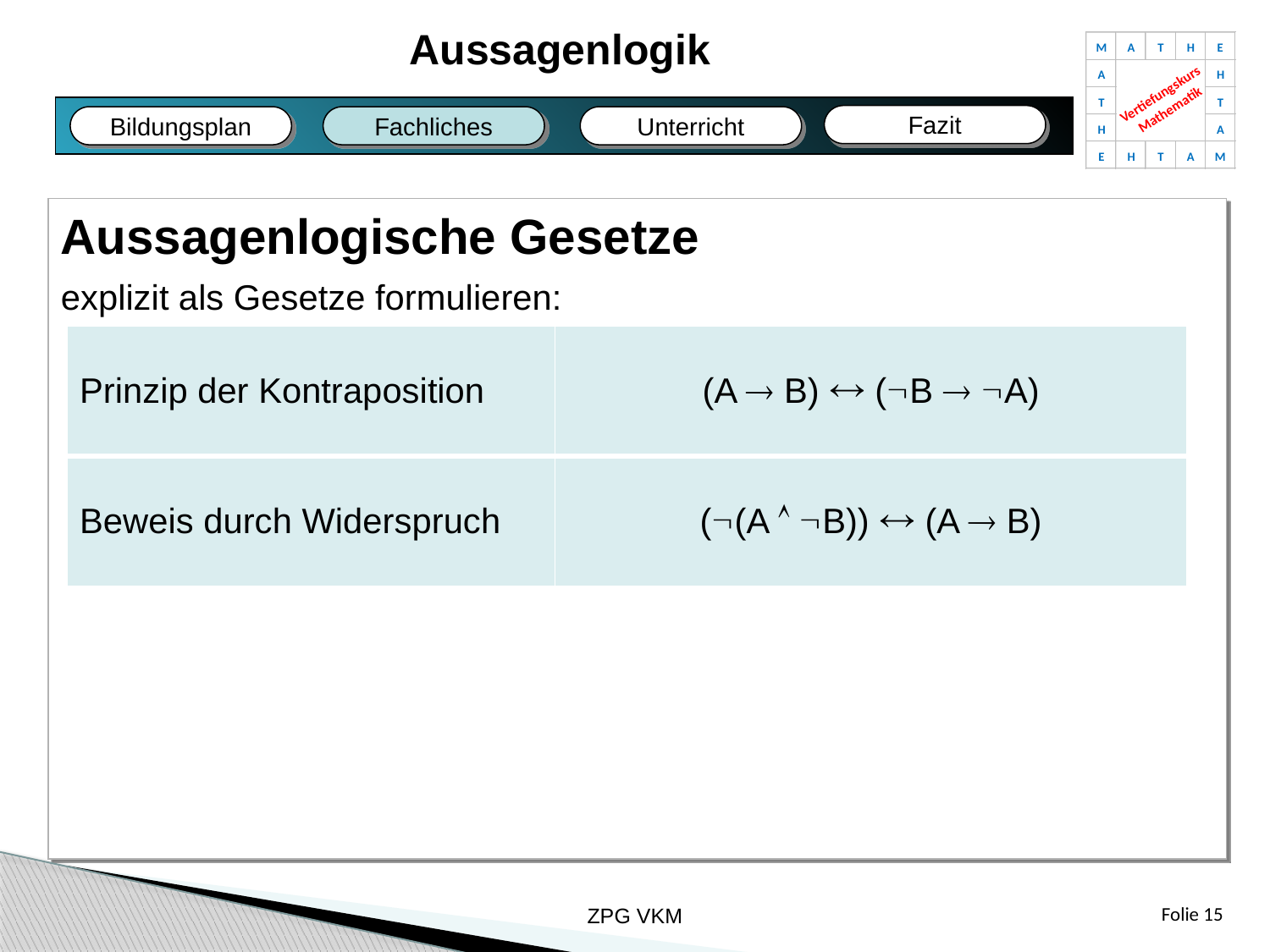

Aussagenlogik

M
A
T
H
E

A
H
Vertiefungskurs
Mathematik

T
T

H
A

E
H
T
A
M

Fazit
Fachliches
Bildungsplan
Unterricht
Fazit
Bildungsplan
Fachliches
Unterricht
Aussagenlogische Gesetze
explizit als Gesetze formulieren:

| Prinzip der Kontraposition | (A → B) ↔ (¬B → ¬A) |
| --- | --- |
| Beweis durch Widerspruch | (¬(A ∧ ¬B)) ↔ (A → B) |

ZPG VKM
Folie 15